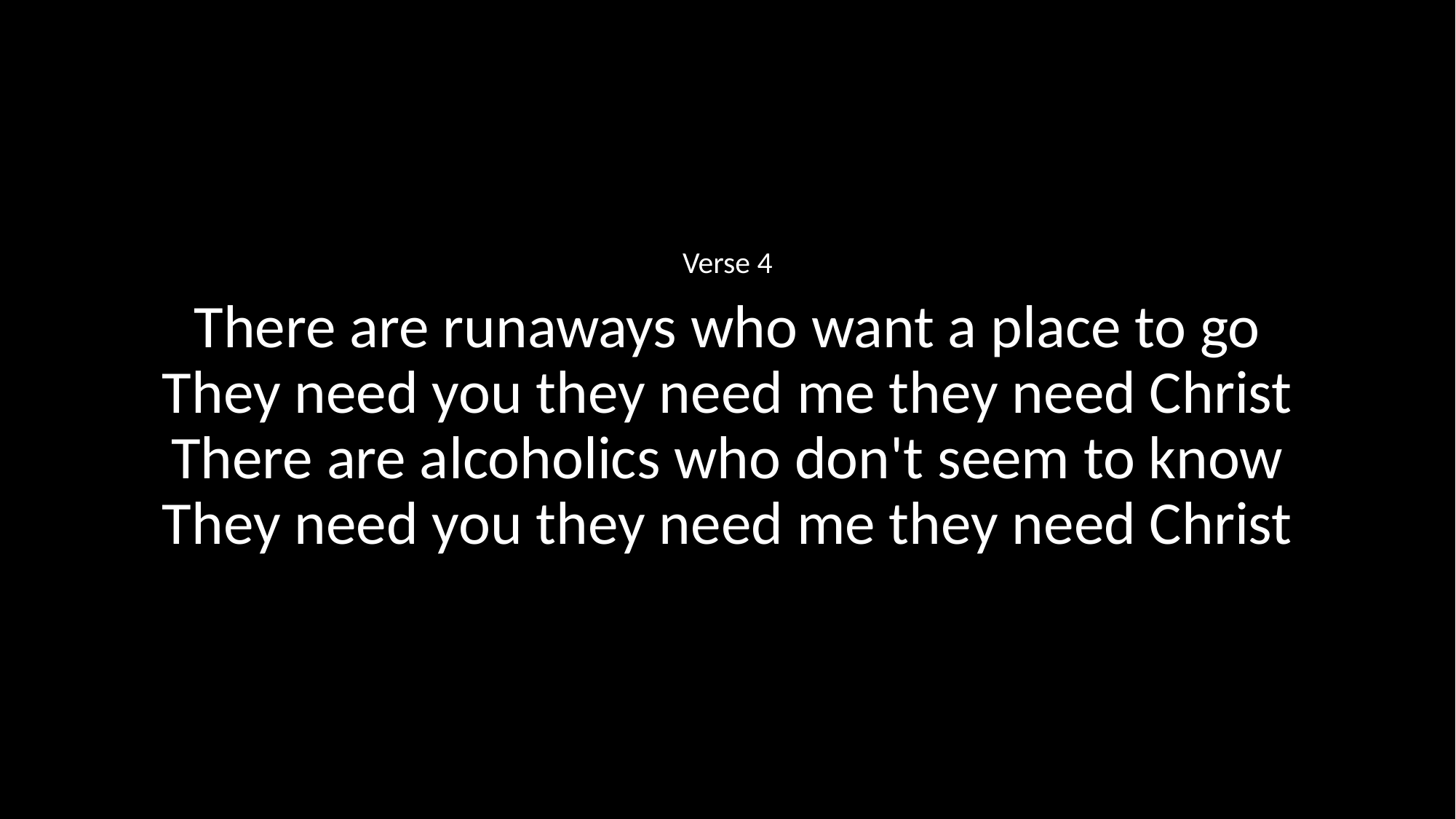

Verse 4
There are runaways who want a place to go
They need you they need me they need Christ
There are alcoholics who don't seem to know
They need you they need me they need Christ